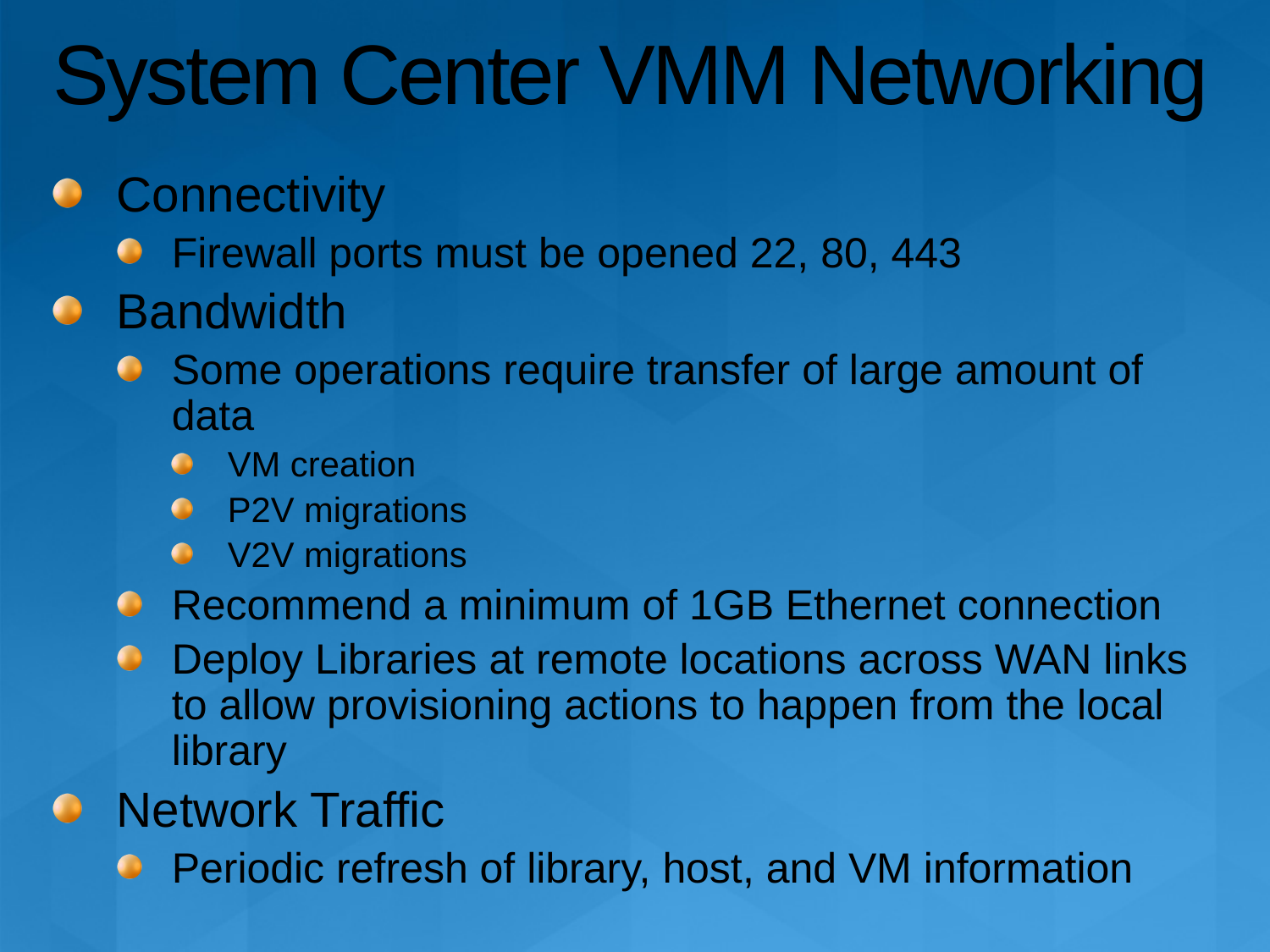

# System Center VMM Networking
Connectivity
Firewall ports must be opened 22, 80, 443
Bandwidth
Some operations require transfer of large amount of data
VM creation
P2V migrations
V2V migrations
Recommend a minimum of 1GB Ethernet connection
Deploy Libraries at remote locations across WAN links to allow provisioning actions to happen from the local library
Network Traffic
Periodic refresh of library, host, and VM information